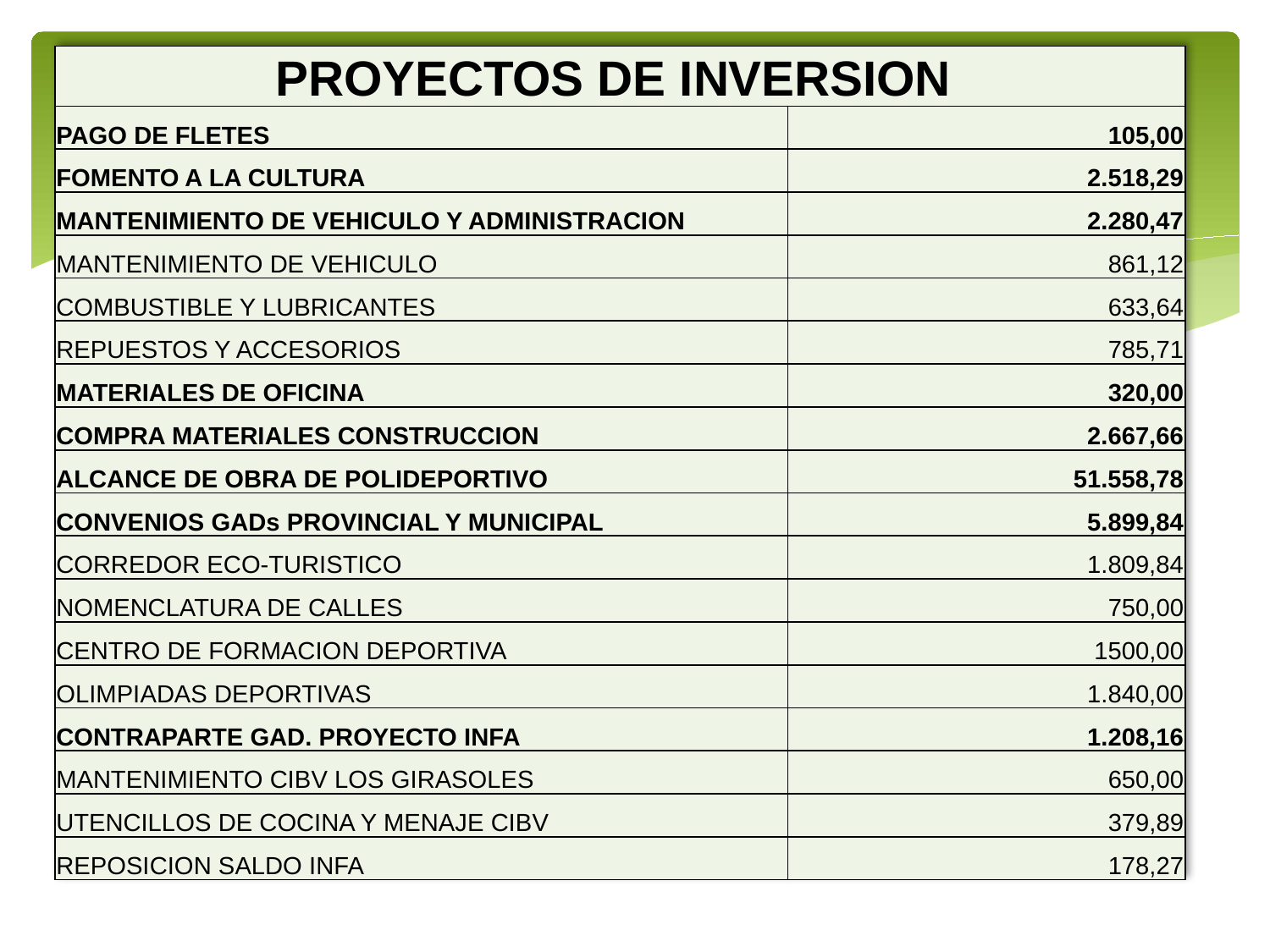

| PROYECTOS DE INVERSION |  |
| --- | --- |
| PAGO DE FLETES | 105,00 |
| FOMENTO A LA CULTURA | 2.518,29 |
| MANTENIMIENTO DE VEHICULO Y ADMINISTRACION | 2.280,47 |
| MANTENIMIENTO DE VEHICULO | 861,12 |
| COMBUSTIBLE Y LUBRICANTES | 633,64 |
| REPUESTOS Y ACCESORIOS | 785,71 |
| MATERIALES DE OFICINA | 320,00 |
| COMPRA MATERIALES CONSTRUCCION | 2.667,66 |
| ALCANCE DE OBRA DE POLIDEPORTIVO | 51.558,78 |
| CONVENIOS GADs PROVINCIAL Y MUNICIPAL | 5.899,84 |
| CORREDOR ECO-TURISTICO | 1.809,84 |
| NOMENCLATURA DE CALLES | 750,00 |
| CENTRO DE FORMACION DEPORTIVA | 1500,00 |
| OLIMPIADAS DEPORTIVAS | 1.840,00 |
| CONTRAPARTE GAD. PROYECTO INFA | 1.208,16 |
| MANTENIMIENTO CIBV LOS GIRASOLES | 650,00 |
| UTENCILLOS DE COCINA Y MENAJE CIBV | 379,89 |
| REPOSICION SALDO INFA | 178,27 |